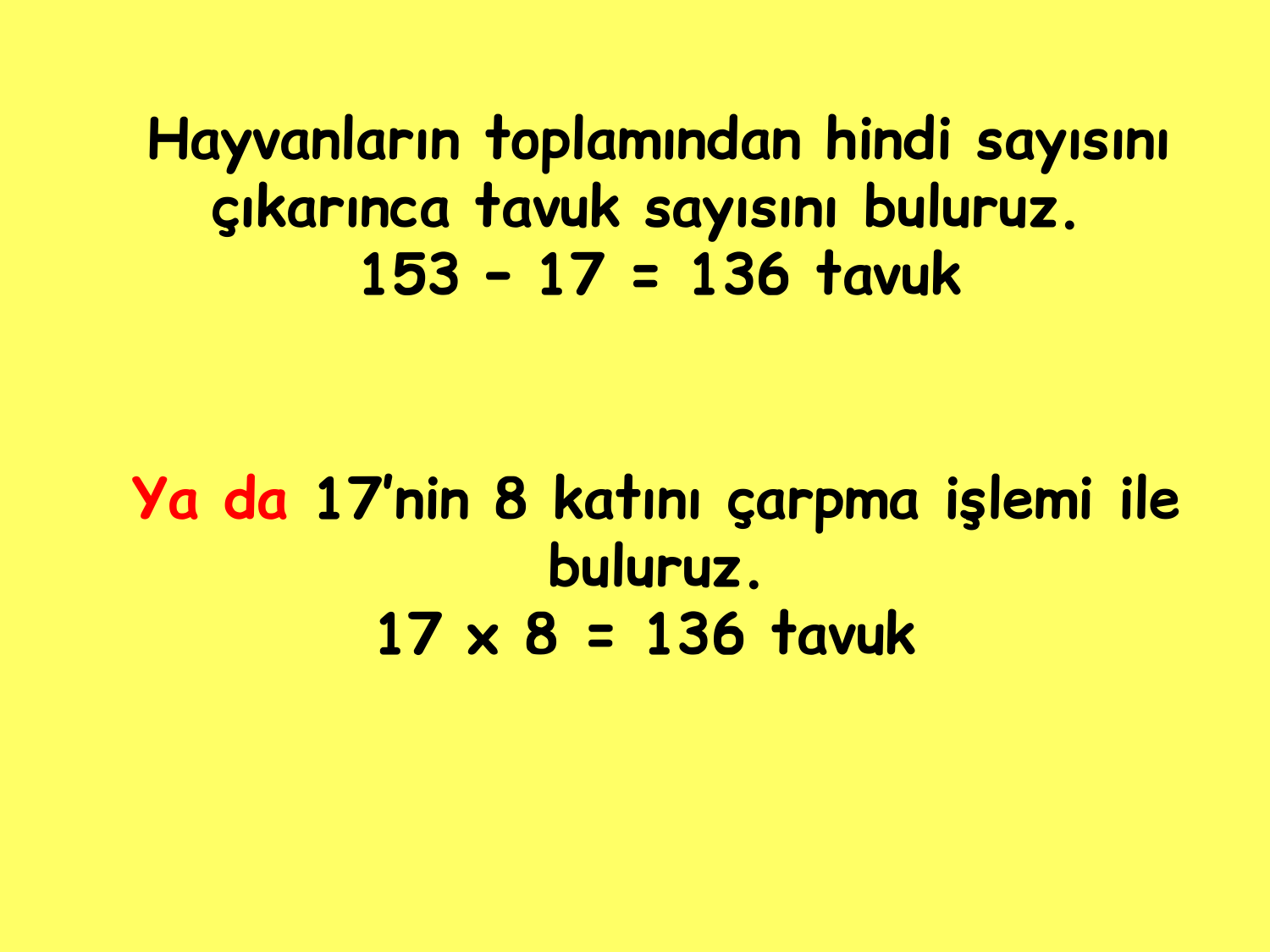

Hayvanların toplamından hindi sayısını çıkarınca tavuk sayısını buluruz.
153 – 17 = 136 tavuk
Ya da 17’nin 8 katını çarpma işlemi ile buluruz.
17 x 8 = 136 tavuk